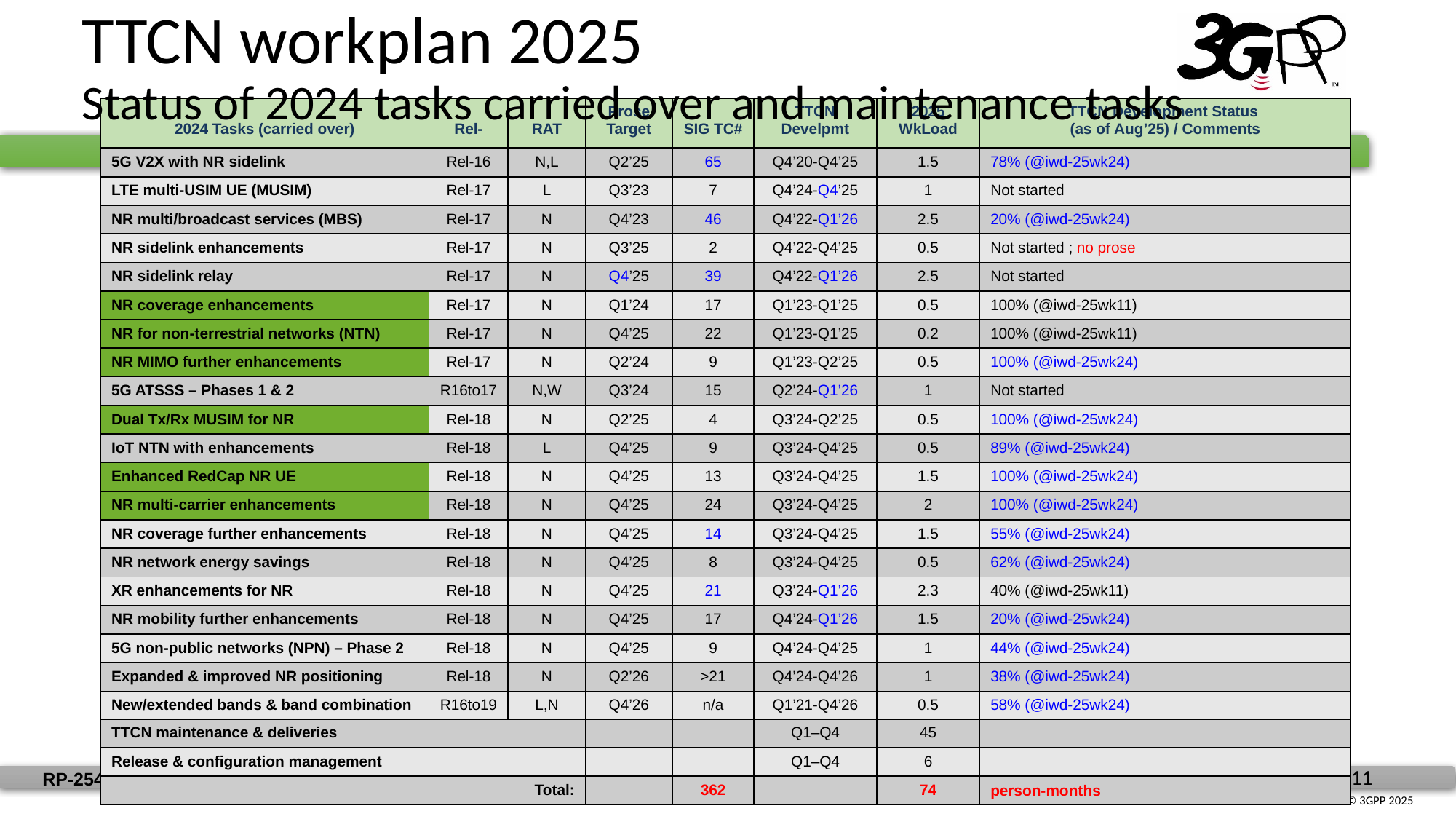

TTCN workplan 2025
Status of 2024 tasks carried over and maintenance tasks
| 2024 Tasks (carried over) | Rel- | RAT | Prose Target | SIG TC# | TTCN Develpmt | 2025 WkLoad | TTCN Development Status (as of Aug’25) / Comments |
| --- | --- | --- | --- | --- | --- | --- | --- |
| 5G V2X with NR sidelink | Rel-16 | N,L | Q2’25 | 65 | Q4’20-Q4’25 | 1.5 | 78% (@iwd-25wk24) |
| LTE multi-USIM UE (MUSIM) | Rel-17 | L | Q3’23 | 7 | Q4’24-Q4’25 | 1 | Not started |
| NR multi/broadcast services (MBS) | Rel-17 | N | Q4’23 | 46 | Q4’22-Q1’26 | 2.5 | 20% (@iwd-25wk24) |
| NR sidelink enhancements | Rel-17 | N | Q3’25 | 2 | Q4’22-Q4’25 | 0.5 | Not started ; no prose |
| NR sidelink relay | Rel-17 | N | Q4’25 | 39 | Q4’22-Q1’26 | 2.5 | Not started |
| NR coverage enhancements | Rel-17 | N | Q1’24 | 17 | Q1’23-Q1’25 | 0.5 | 100% (@iwd-25wk11) |
| NR for non-terrestrial networks (NTN) | Rel-17 | N | Q4’25 | 22 | Q1’23-Q1’25 | 0.2 | 100% (@iwd-25wk11) |
| NR MIMO further enhancements | Rel-17 | N | Q2’24 | 9 | Q1’23-Q2’25 | 0.5 | 100% (@iwd-25wk24) |
| 5G ATSSS – Phases 1 & 2 | R16to17 | N,W | Q3’24 | 15 | Q2’24-Q1’26 | 1 | Not started |
| Dual Tx/Rx MUSIM for NR | Rel-18 | N | Q2’25 | 4 | Q3’24-Q2’25 | 0.5 | 100% (@iwd-25wk24) |
| IoT NTN with enhancements | Rel-18 | L | Q4’25 | 9 | Q3’24-Q4’25 | 0.5 | 89% (@iwd-25wk24) |
| Enhanced RedCap NR UE | Rel-18 | N | Q4’25 | 13 | Q3’24-Q4’25 | 1.5 | 100% (@iwd-25wk24) |
| NR multi-carrier enhancements | Rel-18 | N | Q4’25 | 24 | Q3’24-Q4’25 | 2 | 100% (@iwd-25wk24) |
| NR coverage further enhancements | Rel-18 | N | Q4’25 | 14 | Q3’24-Q4’25 | 1.5 | 55% (@iwd-25wk24) |
| NR network energy savings | Rel-18 | N | Q4’25 | 8 | Q3’24-Q4’25 | 0.5 | 62% (@iwd-25wk24) |
| XR enhancements for NR | Rel-18 | N | Q4’25 | 21 | Q3’24-Q1’26 | 2.3 | 40% (@iwd-25wk11) |
| NR mobility further enhancements | Rel-18 | N | Q4’25 | 17 | Q4’24-Q1’26 | 1.5 | 20% (@iwd-25wk24) |
| 5G non-public networks (NPN) – Phase 2 | Rel-18 | N | Q4’25 | 9 | Q4’24-Q4’25 | 1 | 44% (@iwd-25wk24) |
| Expanded & improved NR positioning | Rel-18 | N | Q2’26 | >21 | Q4’24-Q4’26 | 1 | 38% (@iwd-25wk24) |
| New/extended bands & band combination | R16to19 | L,N | Q4’26 | n/a | Q1’21-Q4’26 | 0.5 | 58% (@iwd-25wk24) |
| TTCN maintenance & deliveries |  |  |  |  | Q1–Q4 | 45 |  |
| Release & configuration management |  |  |  |  | Q1–Q4 | 6 |  |
| Total: |  |  |  | 362 |  | 74 | person-months |